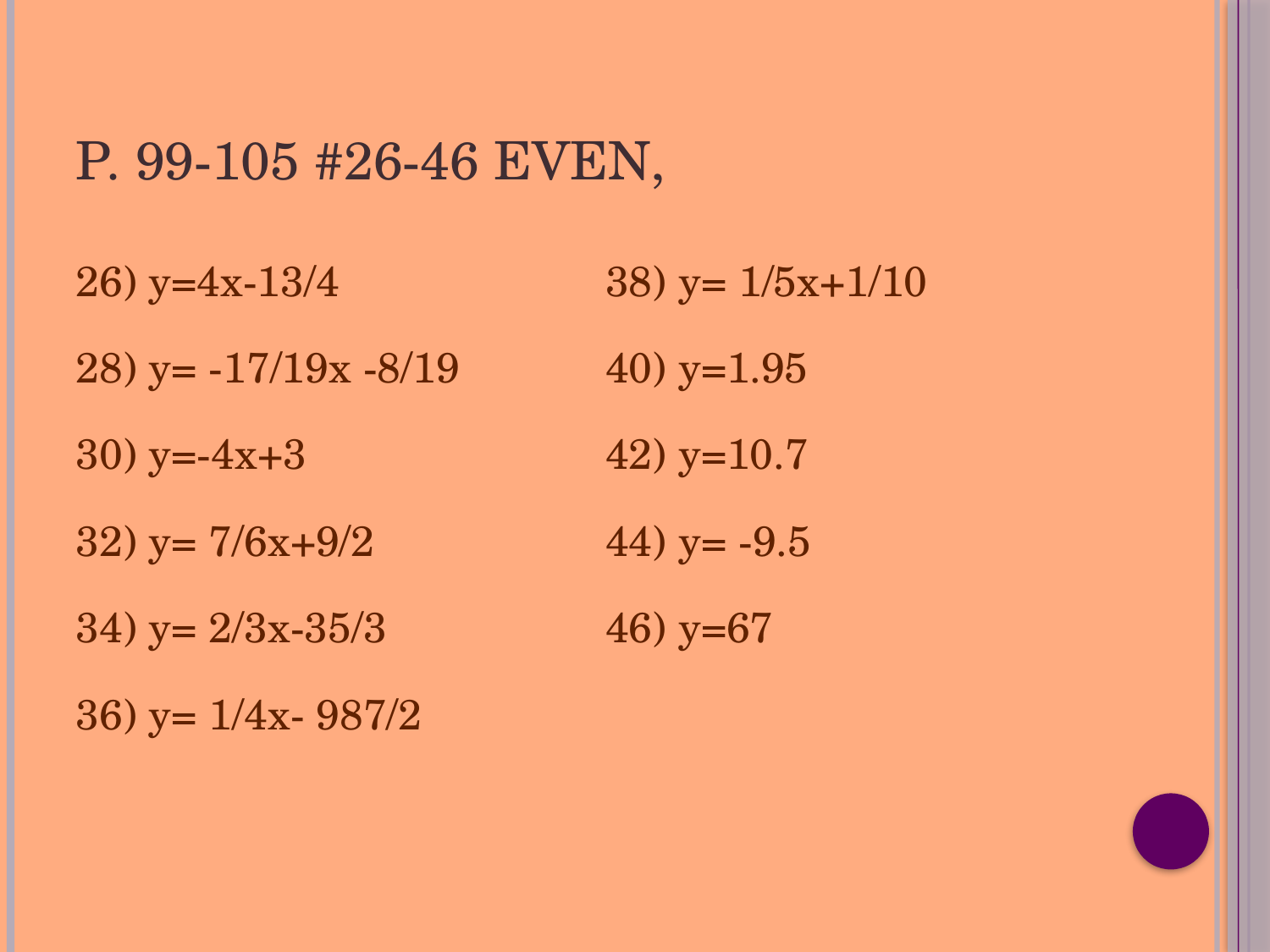

# P. 99-105 #26-46 even,
26) y=4x-13/4
28) y= -17/19x -8/19
30) y=-4x+3
32) y= 7/6x+9/2
34) y= 2/3x-35/3
36) y= 1/4x- 987/2
38) y= 1/5x+1/10
40) y=1.95
42) y=10.7
44) y= -9.5
46) y=67